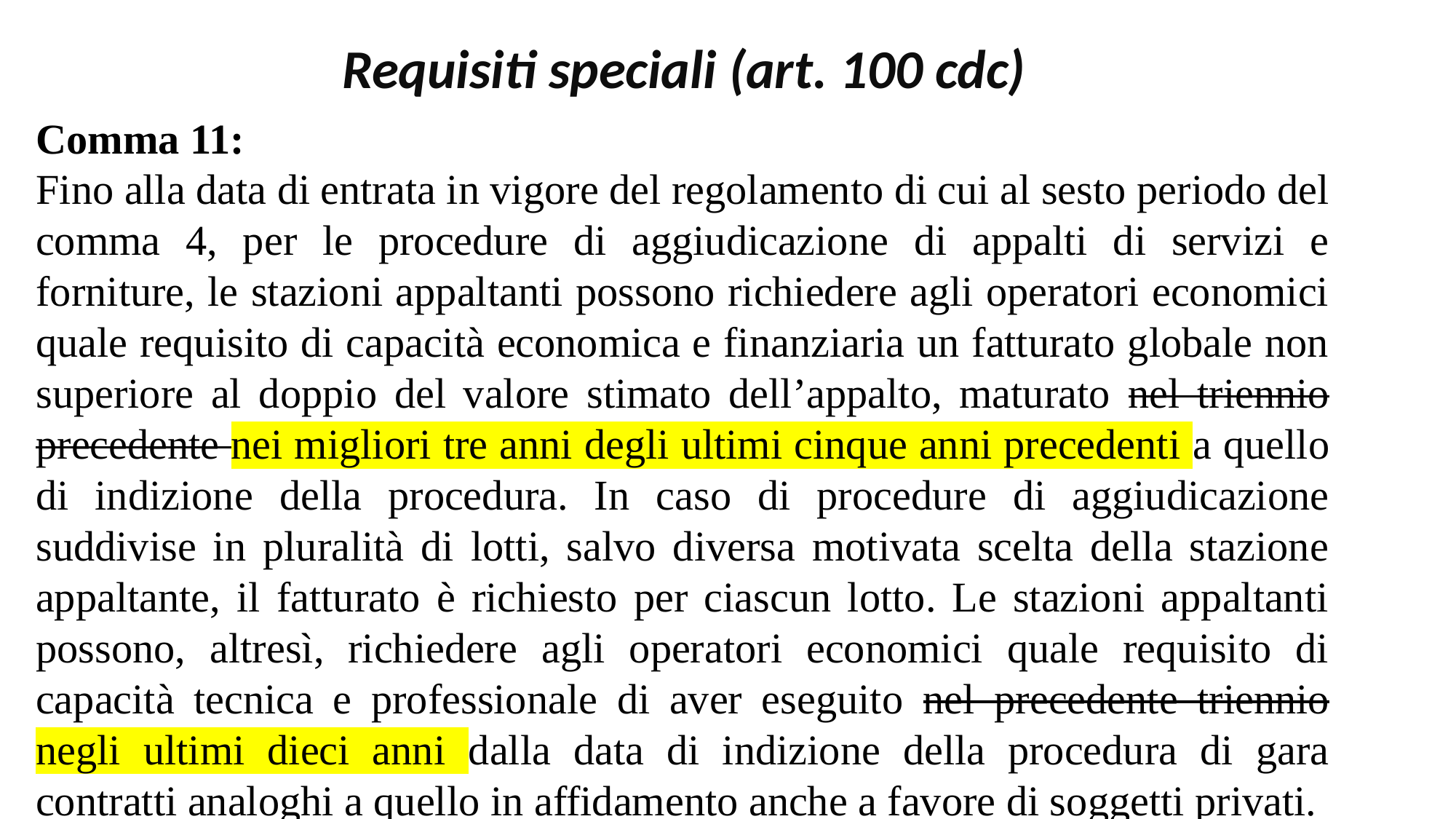

Requisiti speciali (art. 100 cdc)
Comma 11:
Fino alla data di entrata in vigore del regolamento di cui al sesto periodo del comma 4, per le procedure di aggiudicazione di appalti di servizi e forniture, le stazioni appaltanti possono richiedere agli operatori economici quale requisito di capacità economica e finanziaria un fatturato globale non superiore al doppio del valore stimato dell’appalto, maturato nel triennio precedente nei migliori tre anni degli ultimi cinque anni precedenti a quello di indizione della procedura. In caso di procedure di aggiudicazione suddivise in pluralità di lotti, salvo diversa motivata scelta della stazione appaltante, il fatturato è richiesto per ciascun lotto. Le stazioni appaltanti possono, altresì, richiedere agli operatori economici quale requisito di capacità tecnica e professionale di aver eseguito nel precedente triennio negli ultimi dieci anni dalla data di indizione della procedura di gara contratti analoghi a quello in affidamento anche a favore di soggetti privati.